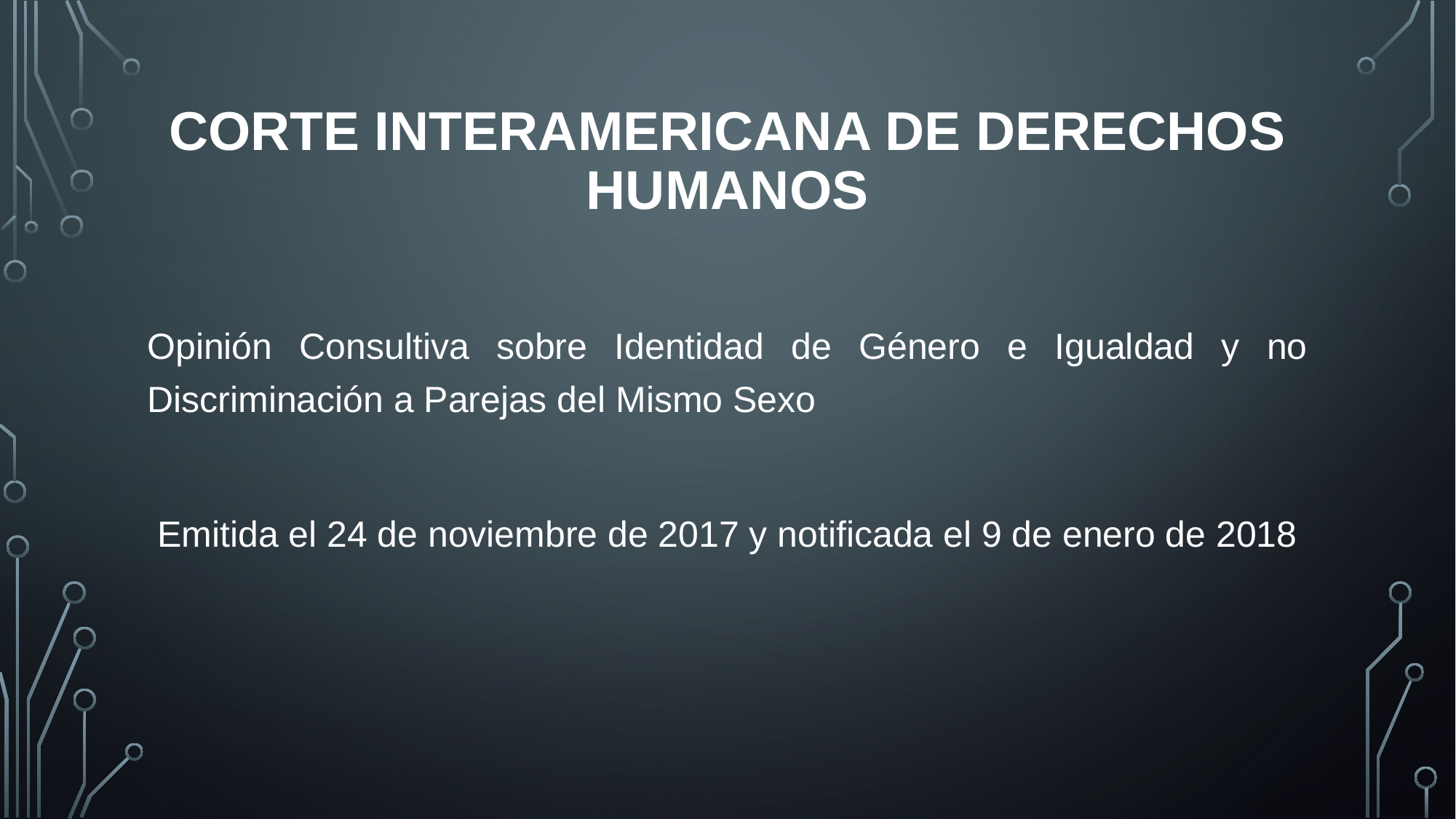

# CORTE INTERAMERICANA DE DERECHOS HUMANOS
Opinión Consultiva sobre Identidad de Género e Igualdad y no Discriminación a Parejas del Mismo Sexo

 Emitida el 24 de noviembre de 2017 y notificada el 9 de enero de 2018